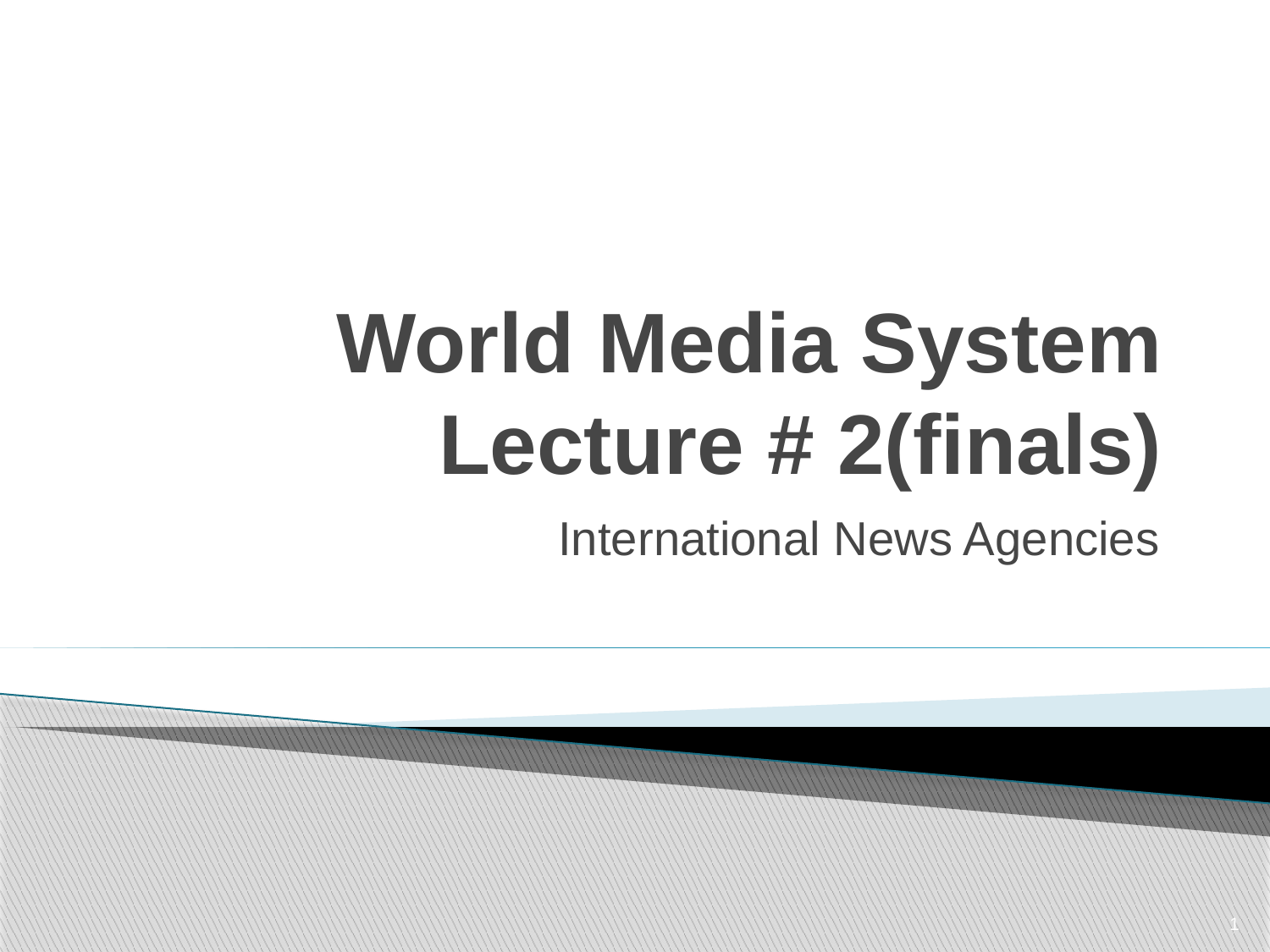

# World Media System Lecture # 2(finals)
International News Agencies
1